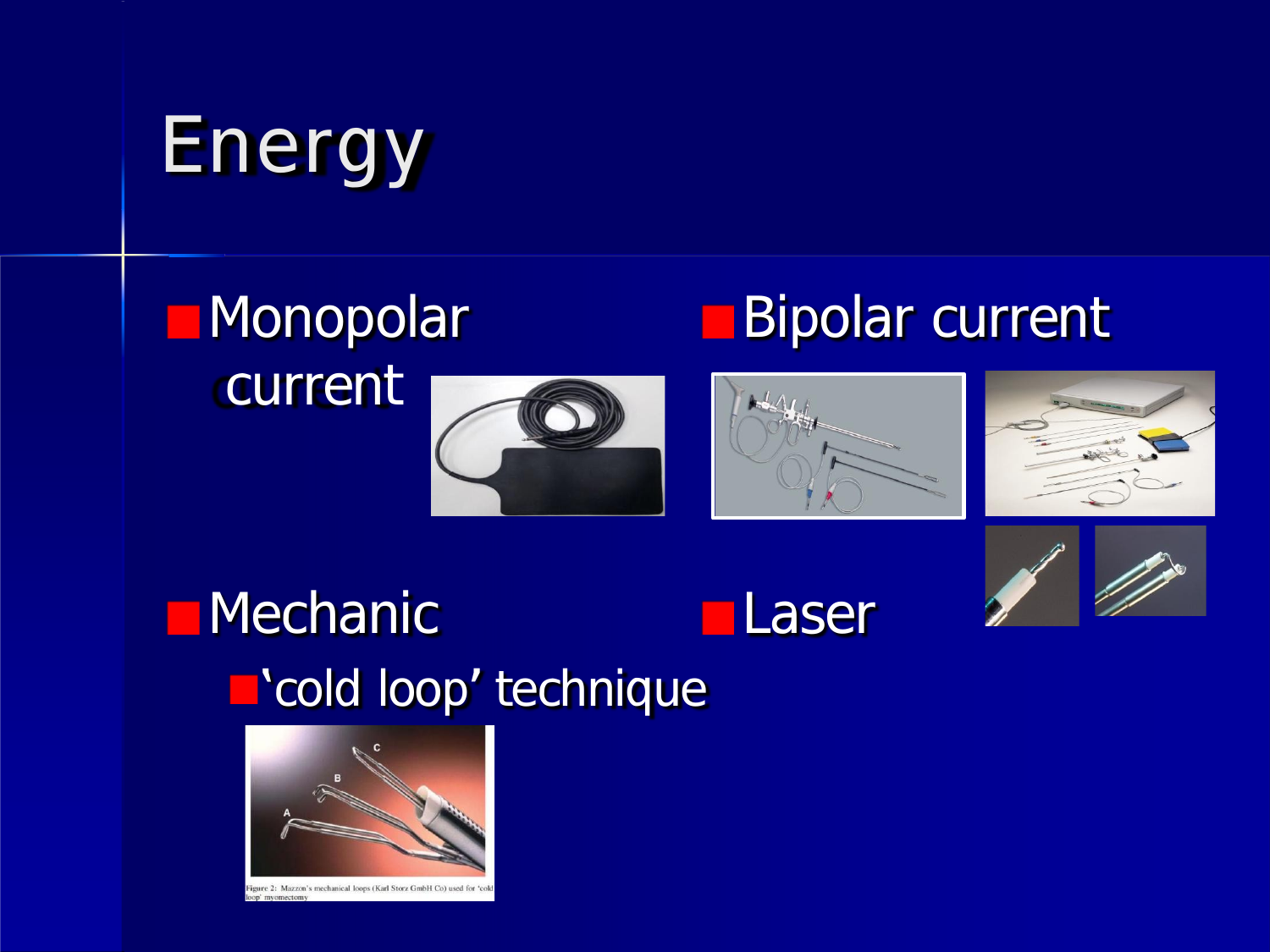

# Energy

Monopolar  current
Bipolar current

Mechanic
‘cold loop’ technique
Laser